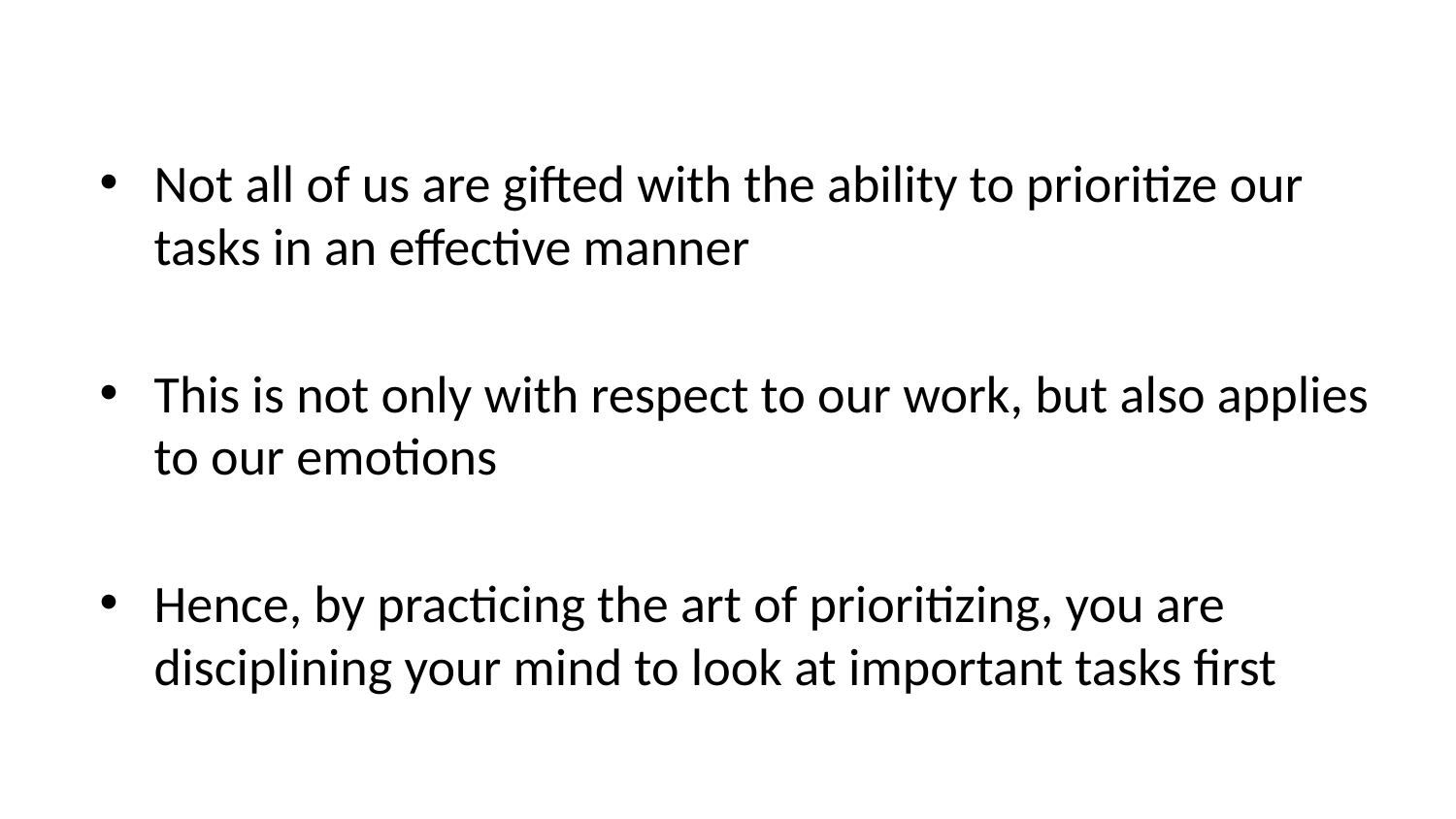

Not all of us are gifted with the ability to prioritize our tasks in an effective manner

This is not only with respect to our work, but also applies to our emotions

Hence, by practicing the art of prioritizing, you are disciplining your mind to look at important tasks first